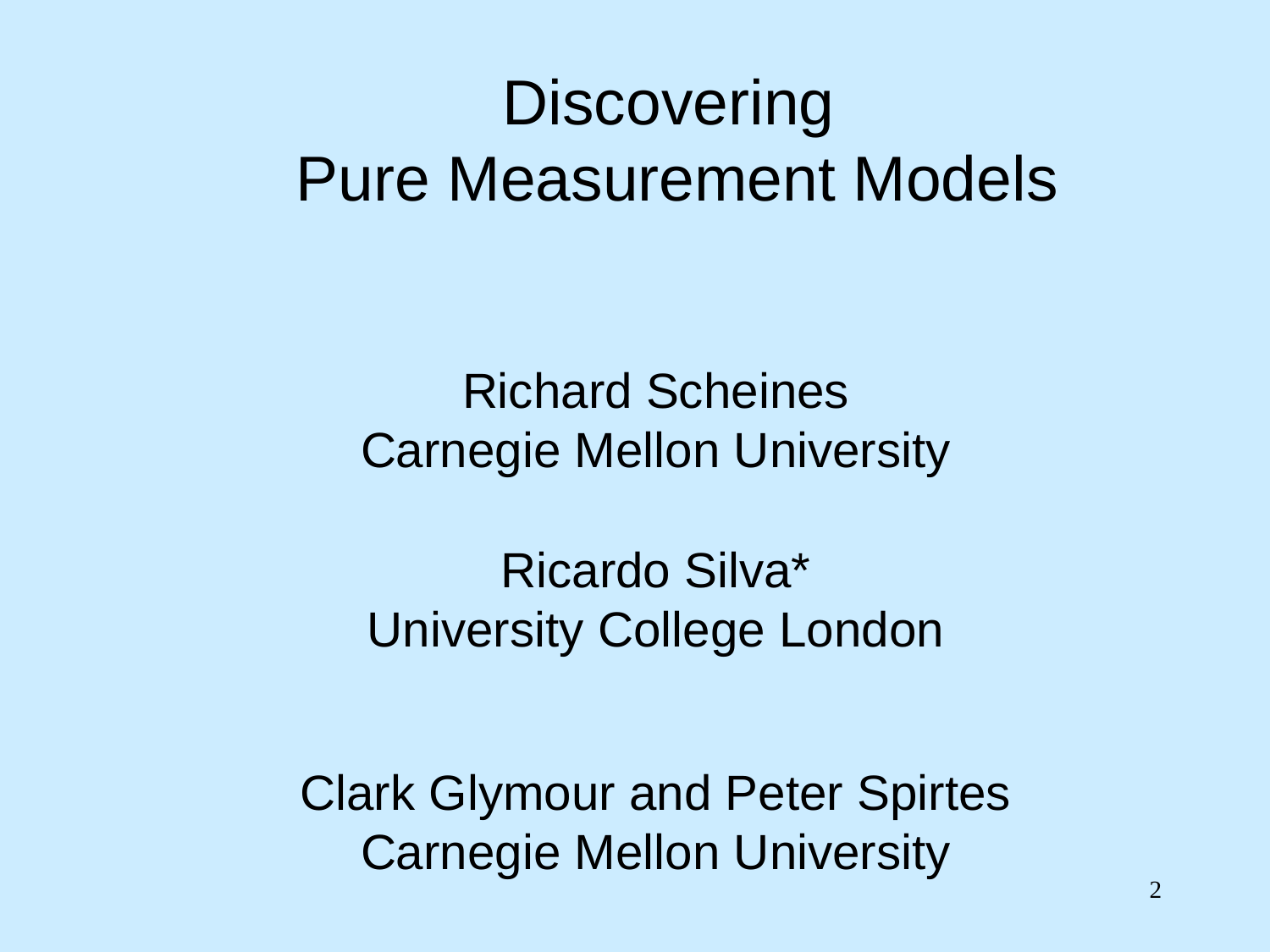

Discovering
Pure Measurement Models
# Richard Scheines Carnegie Mellon University
Ricardo Silva*
University College London
Clark Glymour and Peter Spirtes
Carnegie Mellon University
2